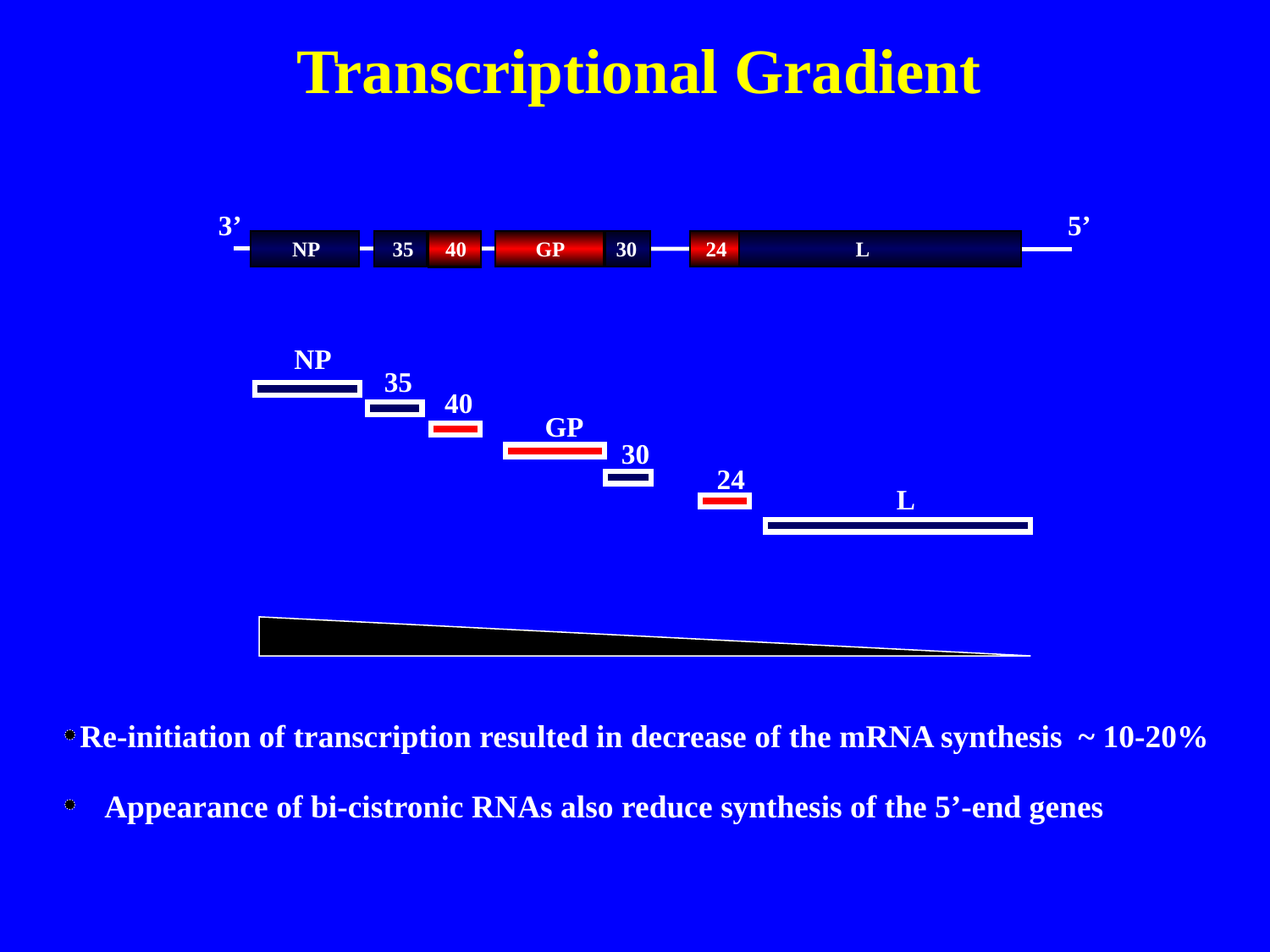

Transcriptional Gradient
3’
5’
NP
35
40
GP
30
24
L

NP
35
40

GP

30

24

L

Re-initiation of transcription resulted in decrease of the mRNA synthesis  ~ 10-20%

Appearance of bi-cistronic RNAs also reduce synthesis of the 5’-end genes